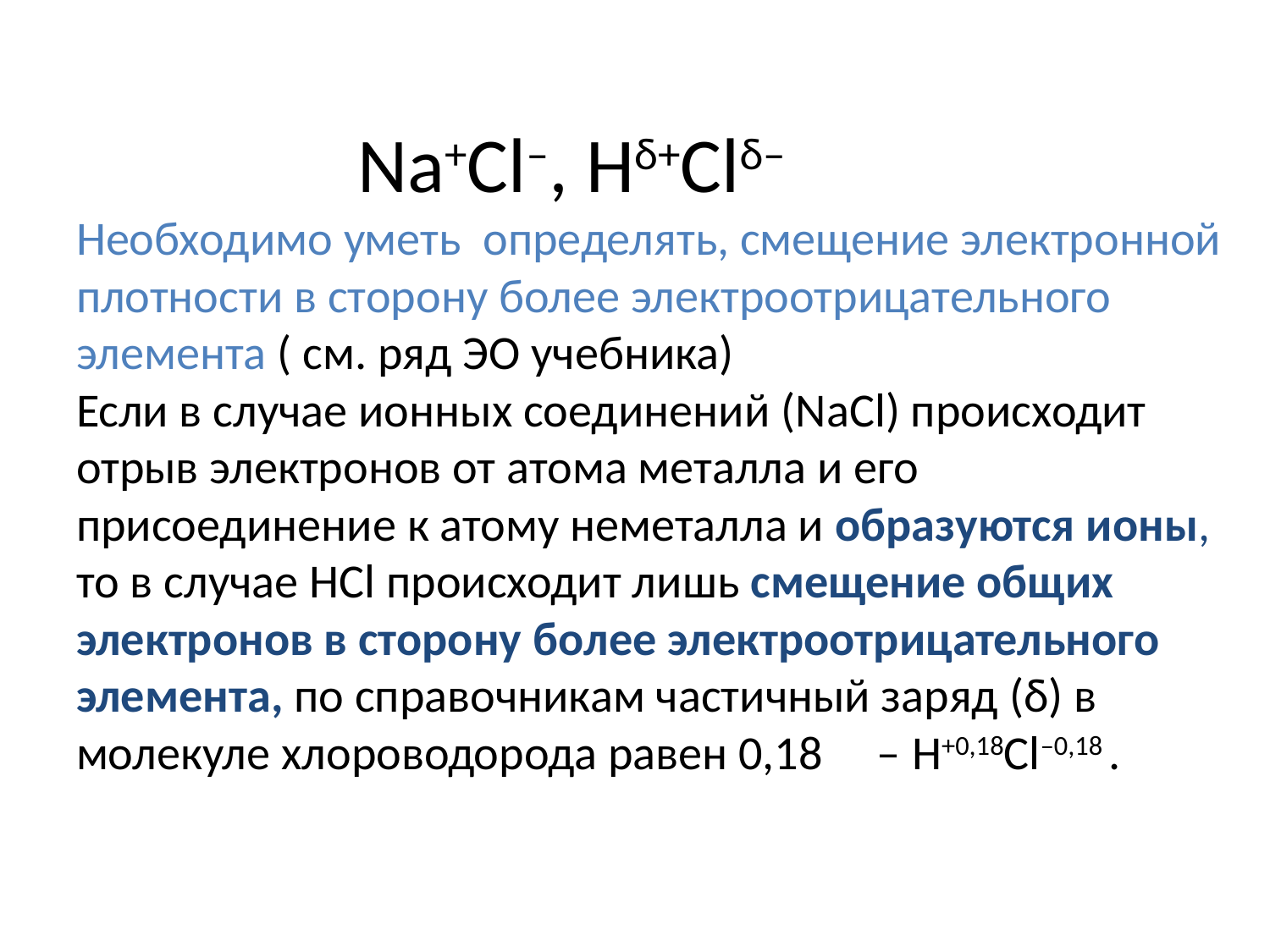

# Na+Cl–, Hδ+Clδ– Необходимо уметь  определять, смещение электронной плотности в сторону более электроотрицательного элемента ( см. ряд ЭО учебника) Если в случае ионных соединений (NaCl) происходит отрыв электронов от атома металла и его присоединение к атому неметалла и образуются ионы, то в случае НCl происходит лишь смещение общих электронов в сторону более электроотрицательного элемента, по справочникам частичный заряд (δ) в молекуле хлороводорода равен 0,18     – H+0,18Cl–0,18 .